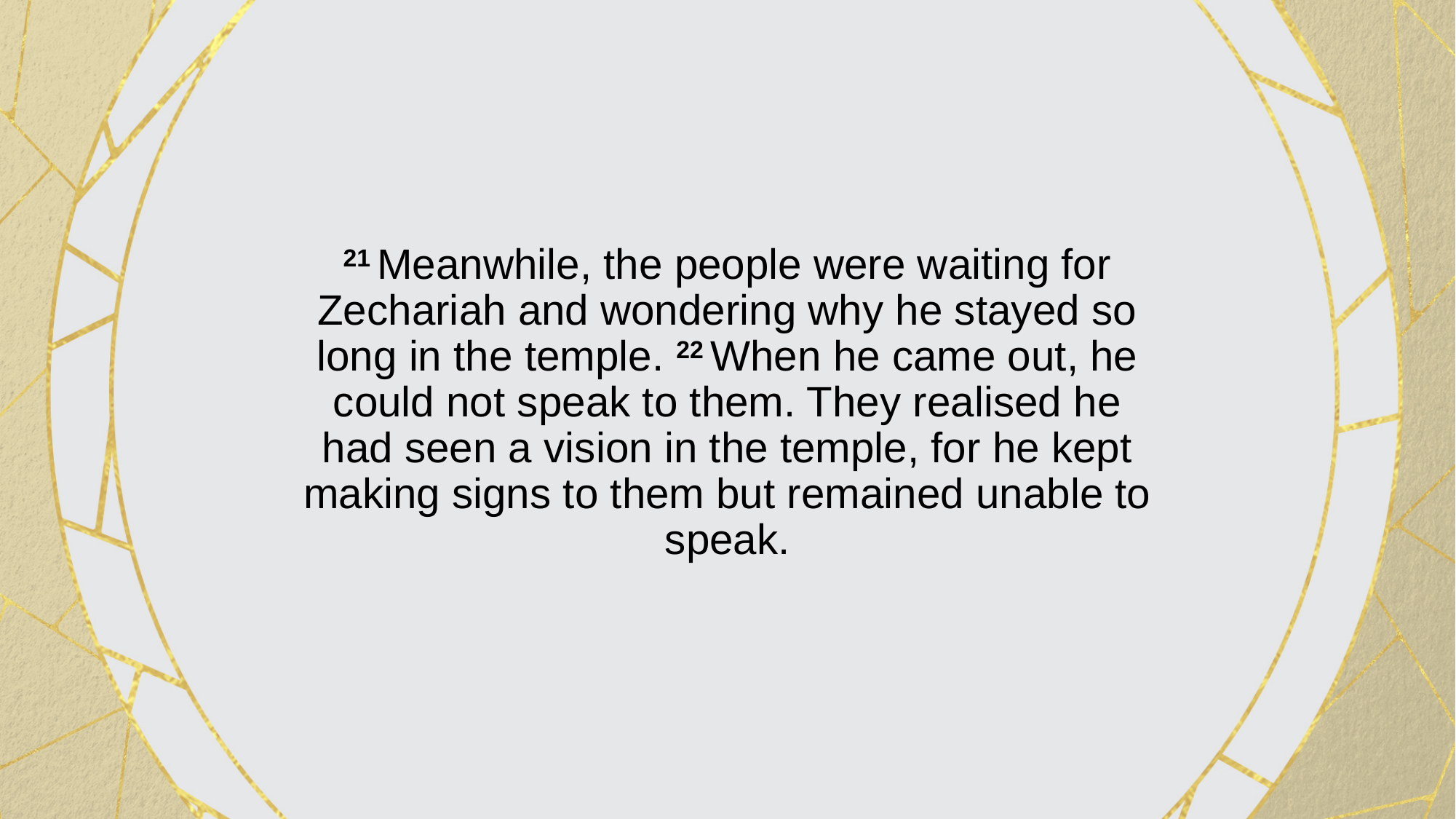

21 Meanwhile, the people were waiting for Zechariah and wondering why he stayed so long in the temple. 22 When he came out, he could not speak to them. They realised he had seen a vision in the temple, for he kept making signs to them but remained unable to speak.